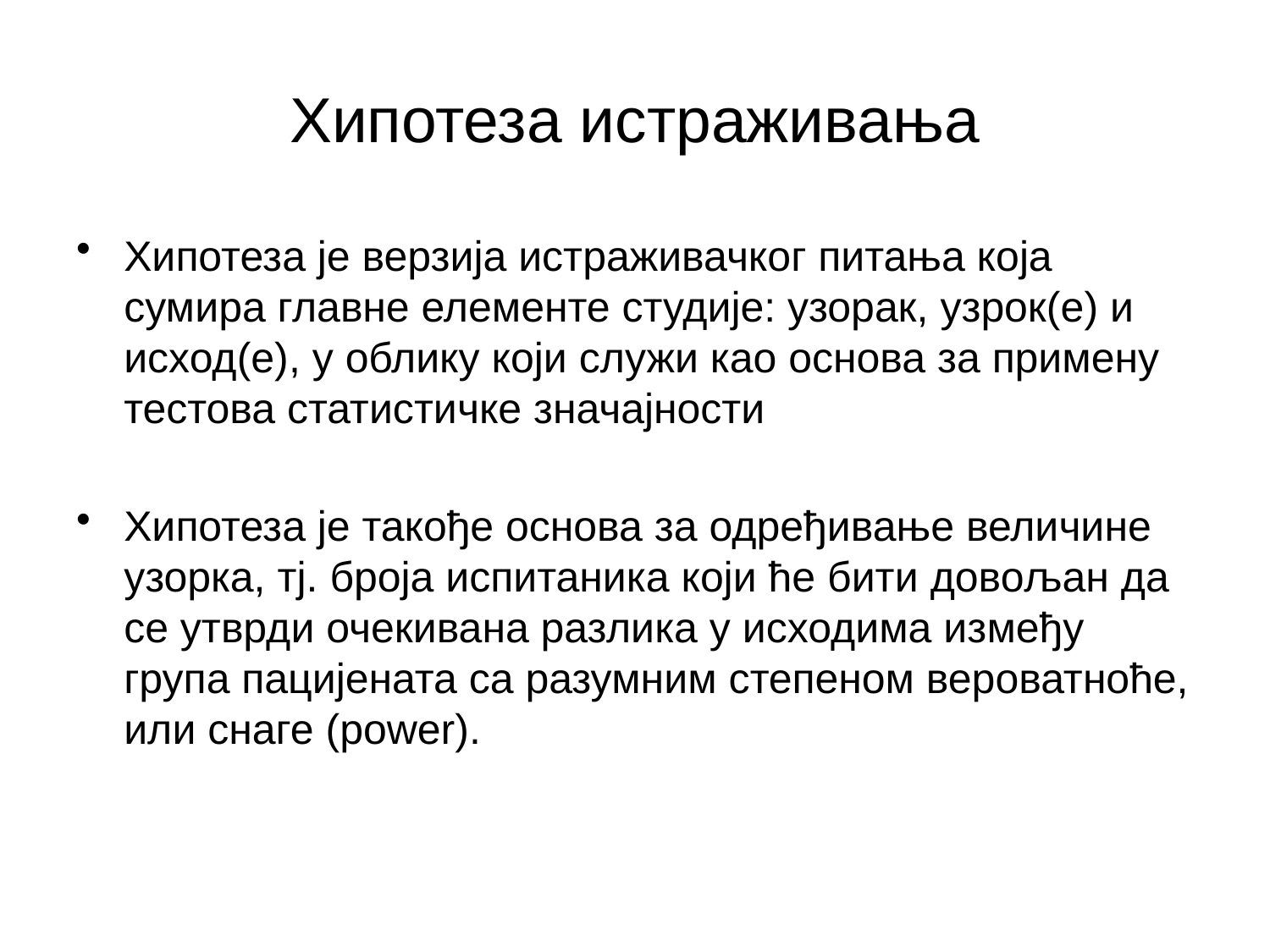

Хипотеза истраживања
Хипотеза је верзија истраживачког питања која сумира главне елементе студије: узорак, узрок(е) и исход(е), у облику који служи као основа за примену тестова статистичке значајности

Хипотеза је такође основа за одређивање величине узорка, тј. броја испитаника који ће бити довољан да се утврди очекивана разлика у исходима између група пацијената са разумним степеном вероватноће, или снаге (power).